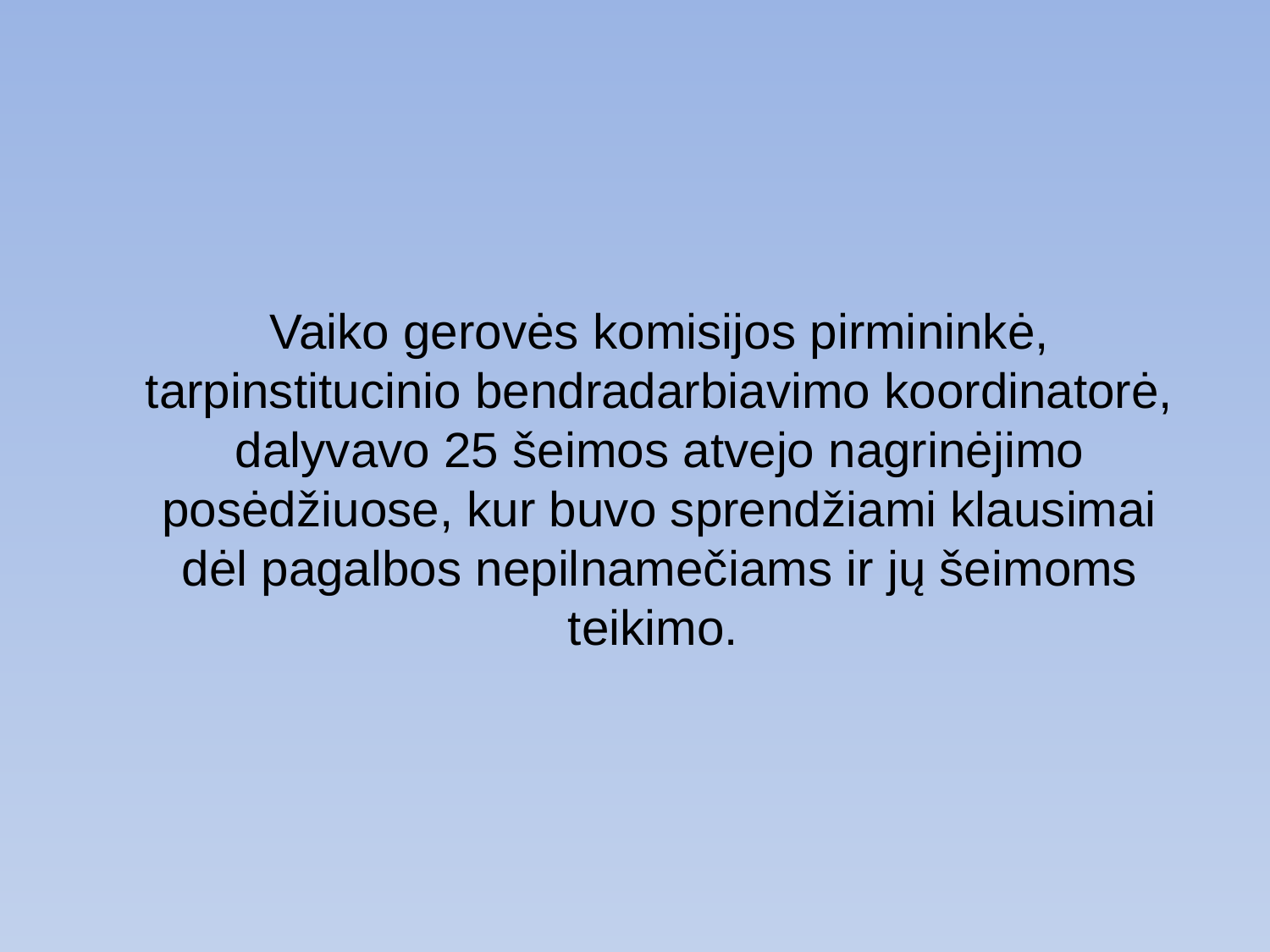

Vaiko gerovės komisijos pirmininkė, tarpinstitucinio bendradarbiavimo koordinatorė, dalyvavo 25 šeimos atvejo nagrinėjimo posėdžiuose, kur buvo sprendžiami klausimai dėl pagalbos nepilnamečiams ir jų šeimoms teikimo.